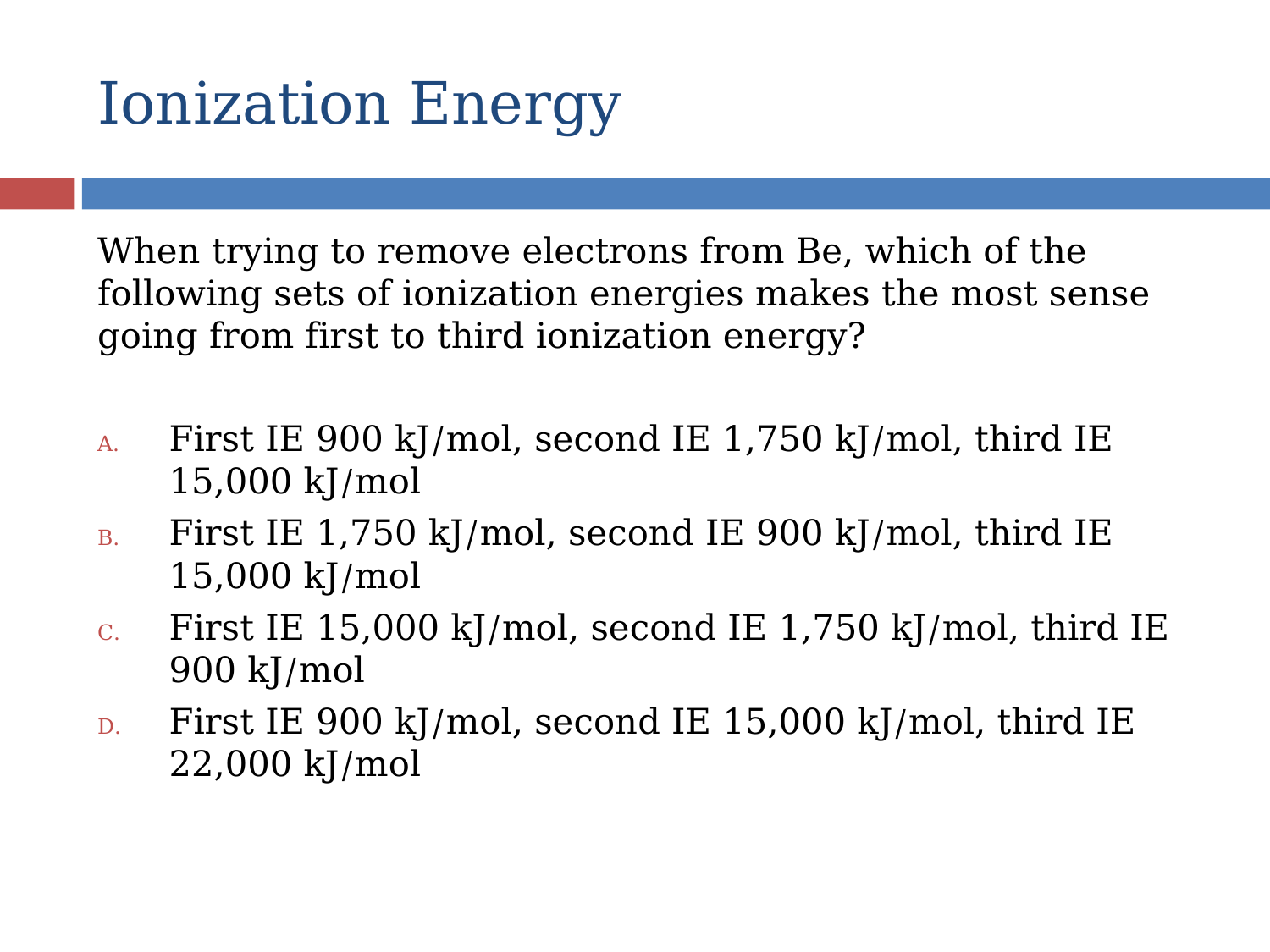

# Ionization Energy
When trying to remove electrons from Be, which of the following sets of ionization energies makes the most sense going from first to third ionization energy?

First IE 900 kJ/mol, second IE 1,750 kJ/mol, third IE 15,000 kJ/mol
First IE 1,750 kJ/mol, second IE 900 kJ/mol, third IE 15,000 kJ/mol
First IE 15,000 kJ/mol, second IE 1,750 kJ/mol, third IE 900 kJ/mol
First IE 900 kJ/mol, second IE 15,000 kJ/mol, third IE 22,000 kJ/mol